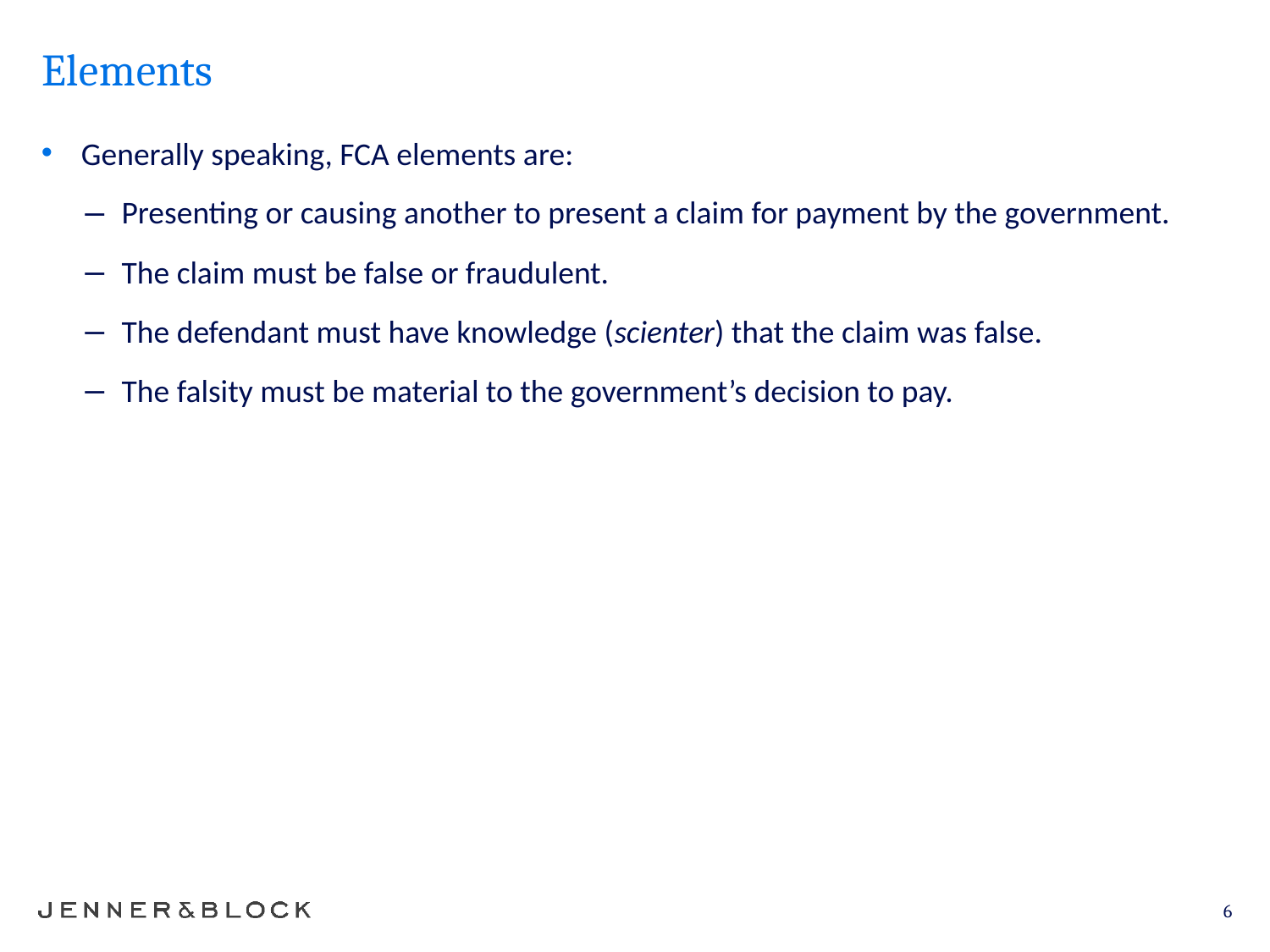

# Elements
Generally speaking, FCA elements are:
Presenting or causing another to present a claim for payment by the government.
The claim must be false or fraudulent.
The defendant must have knowledge (scienter) that the claim was false.
The falsity must be material to the government’s decision to pay.